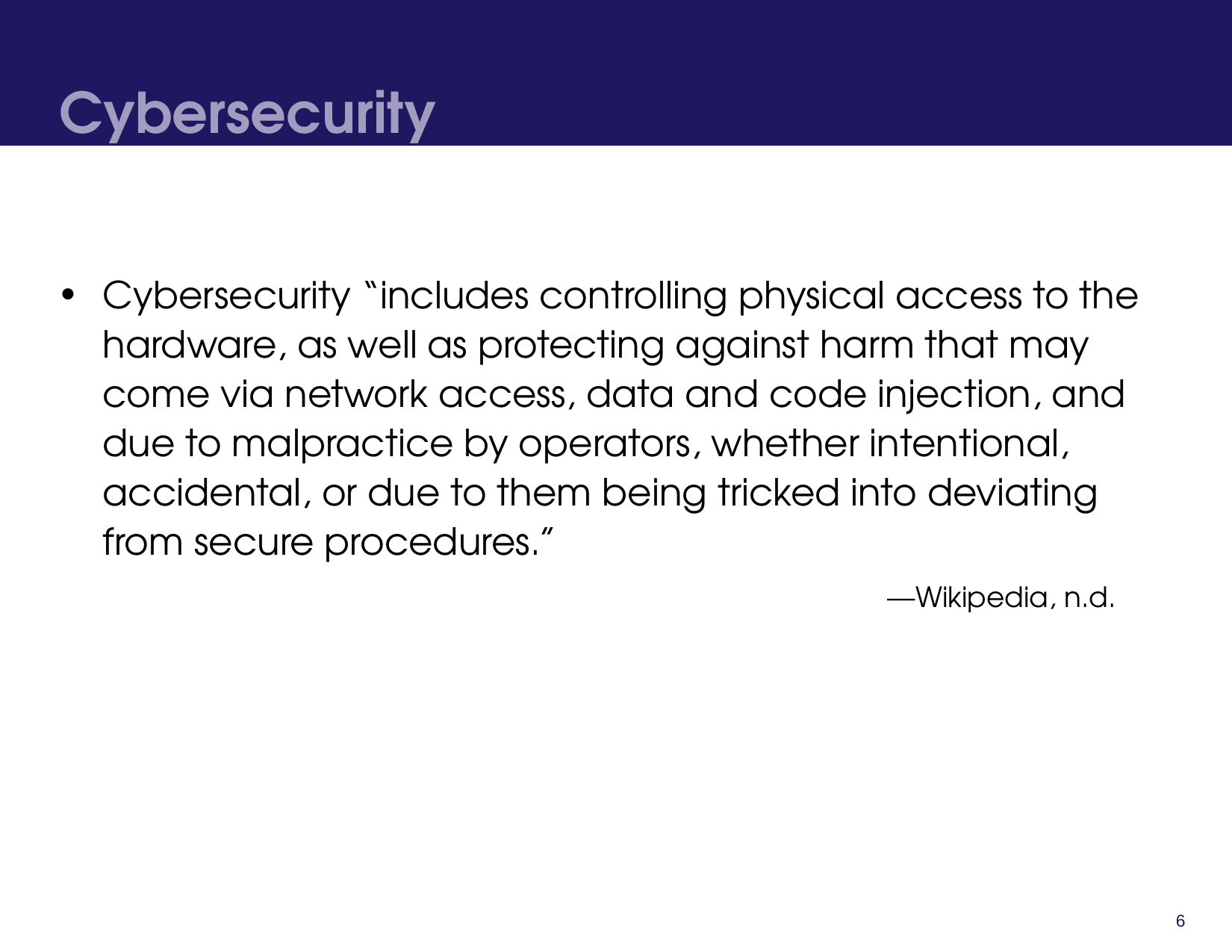

# Cybersecurity
Cybersecurity “includes controlling physical access to the hardware, as well as protecting against harm that may come via network access, data and code injection, and due to malpractice by operators, whether intentional, accidental, or due to them being tricked into deviating from secure procedures.”
							—Wikipedia, n.d.
6